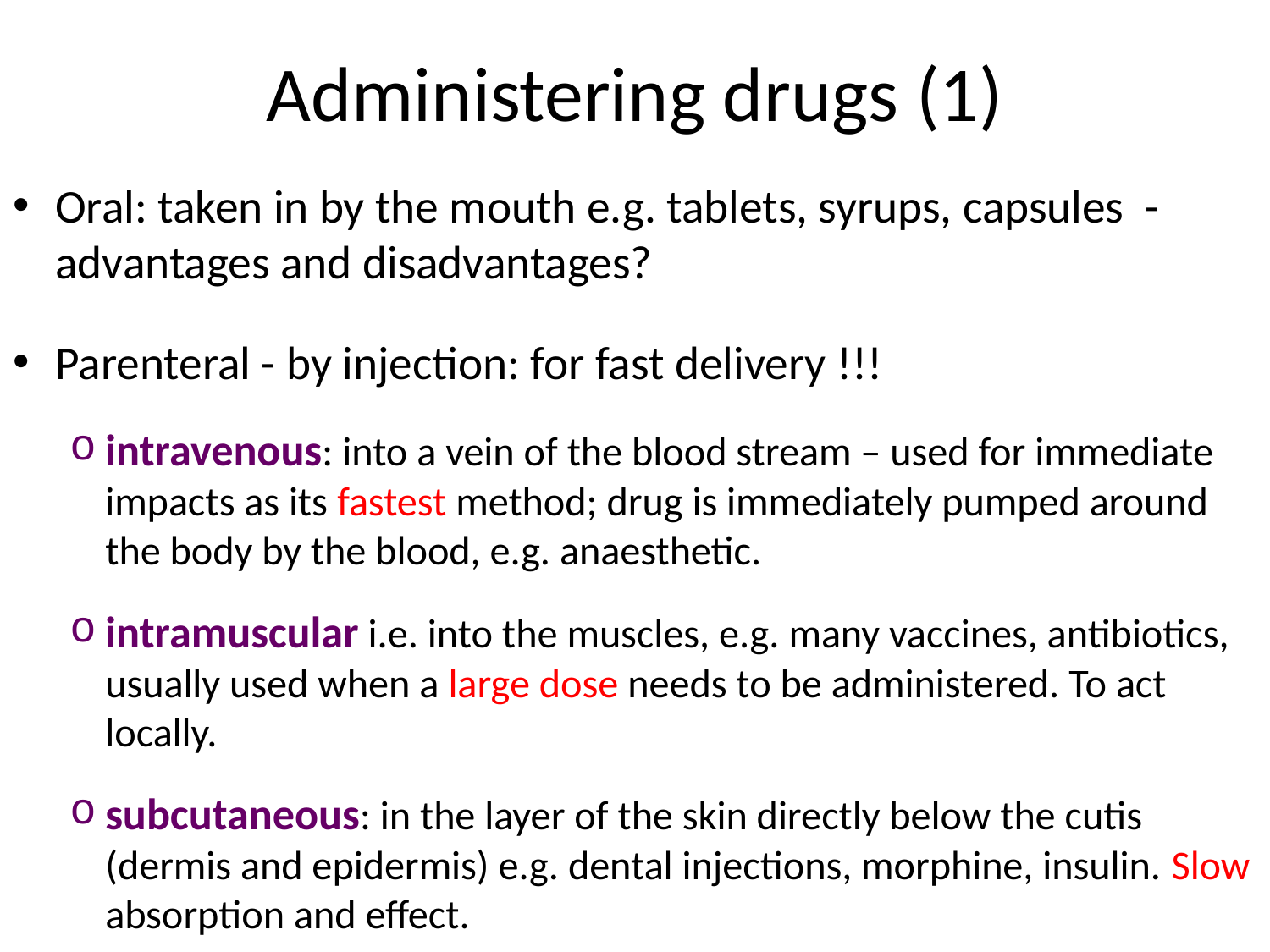

# Administering drugs (1)
Oral: taken in by the mouth e.g. tablets, syrups, capsules  - advantages and disadvantages?

Parenteral - by injection: for fast delivery !!!

intravenous: into a vein of the blood stream – used for immediate impacts as its fastest method; drug is immediately pumped around the body by the blood, e.g. anaesthetic.

intramuscular i.e. into the muscles, e.g. many vaccines, antibiotics, usually used when a large dose needs to be administered. To act locally.

subcutaneous: in the layer of the skin directly below the cutis (dermis and epidermis) e.g. dental injections, morphine, insulin. Slow absorption and effect.